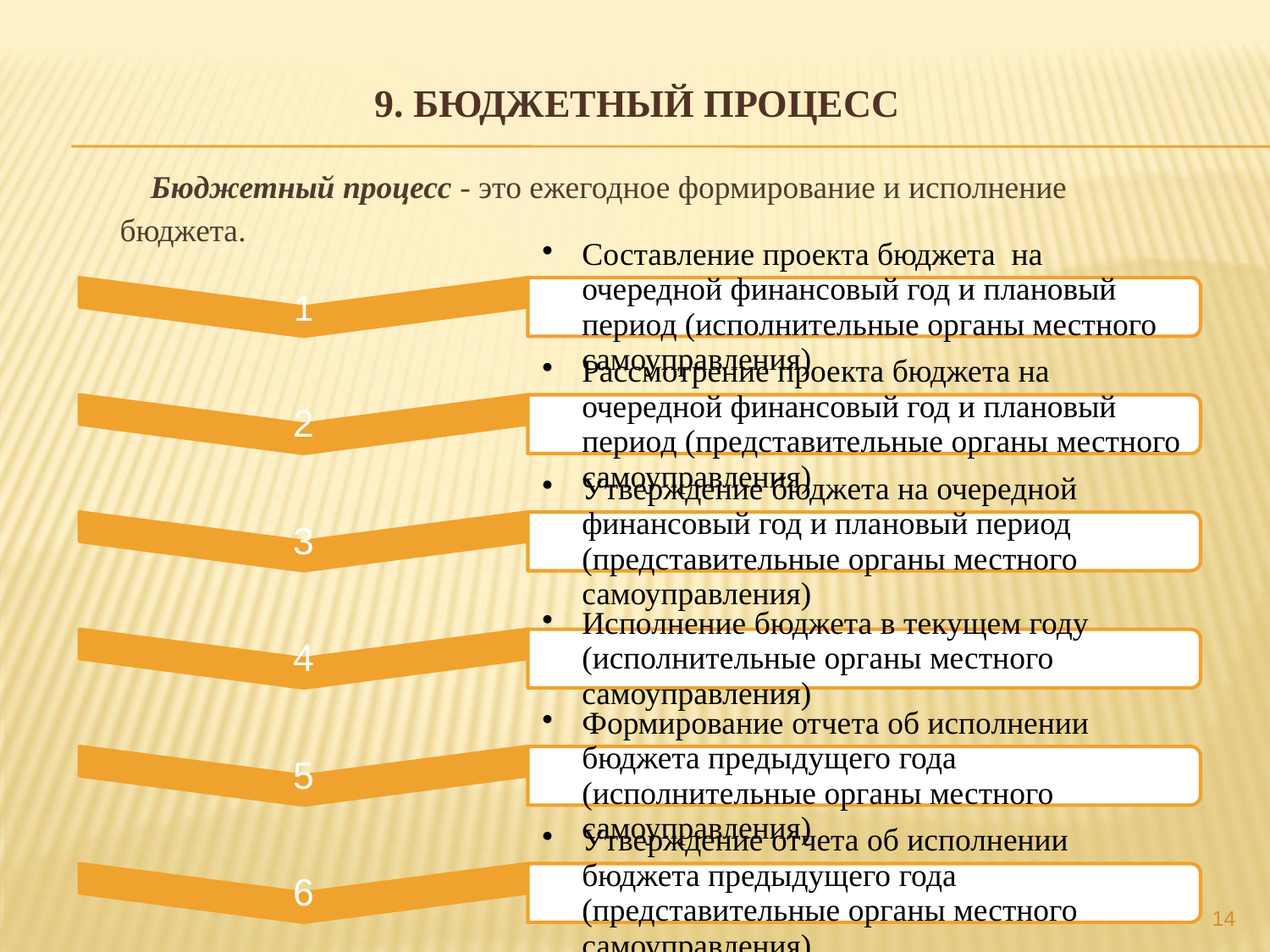

# 9. БЮДЖЕТНЫЙ ПРОЦЕСС
     Бюджетный процесс - это ежегодное формирование и исполнение бюджета.

1
2
3
6
4
5
14